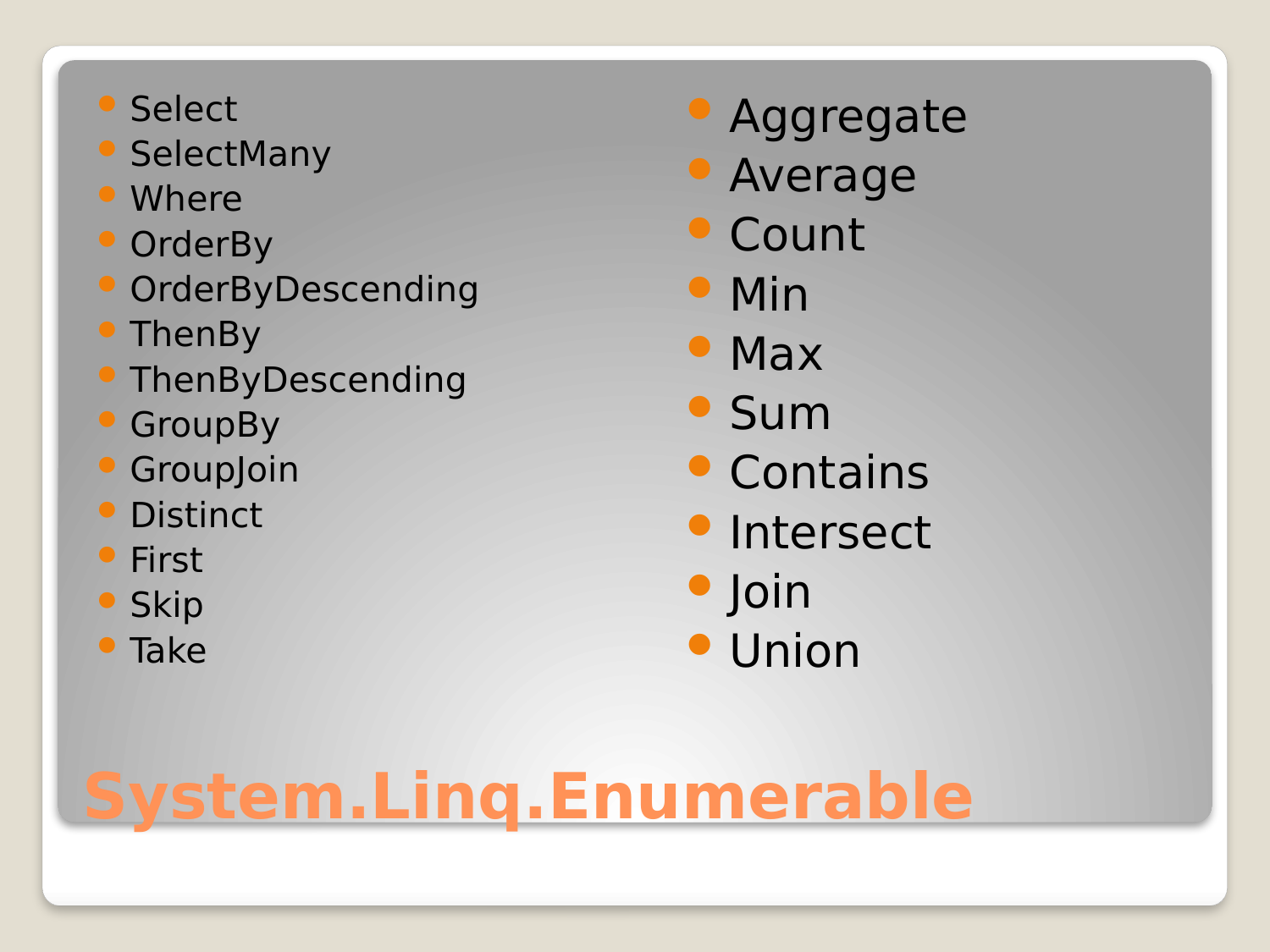

Select
SelectMany
Where
OrderBy
OrderByDescending
ThenBy
ThenByDescending
GroupBy
GroupJoin
Distinct
First
Skip
Take

Aggregate
Average
Count
Min
Max
Sum
Contains
Intersect
Join
Union

# System.Linq.Enumerable